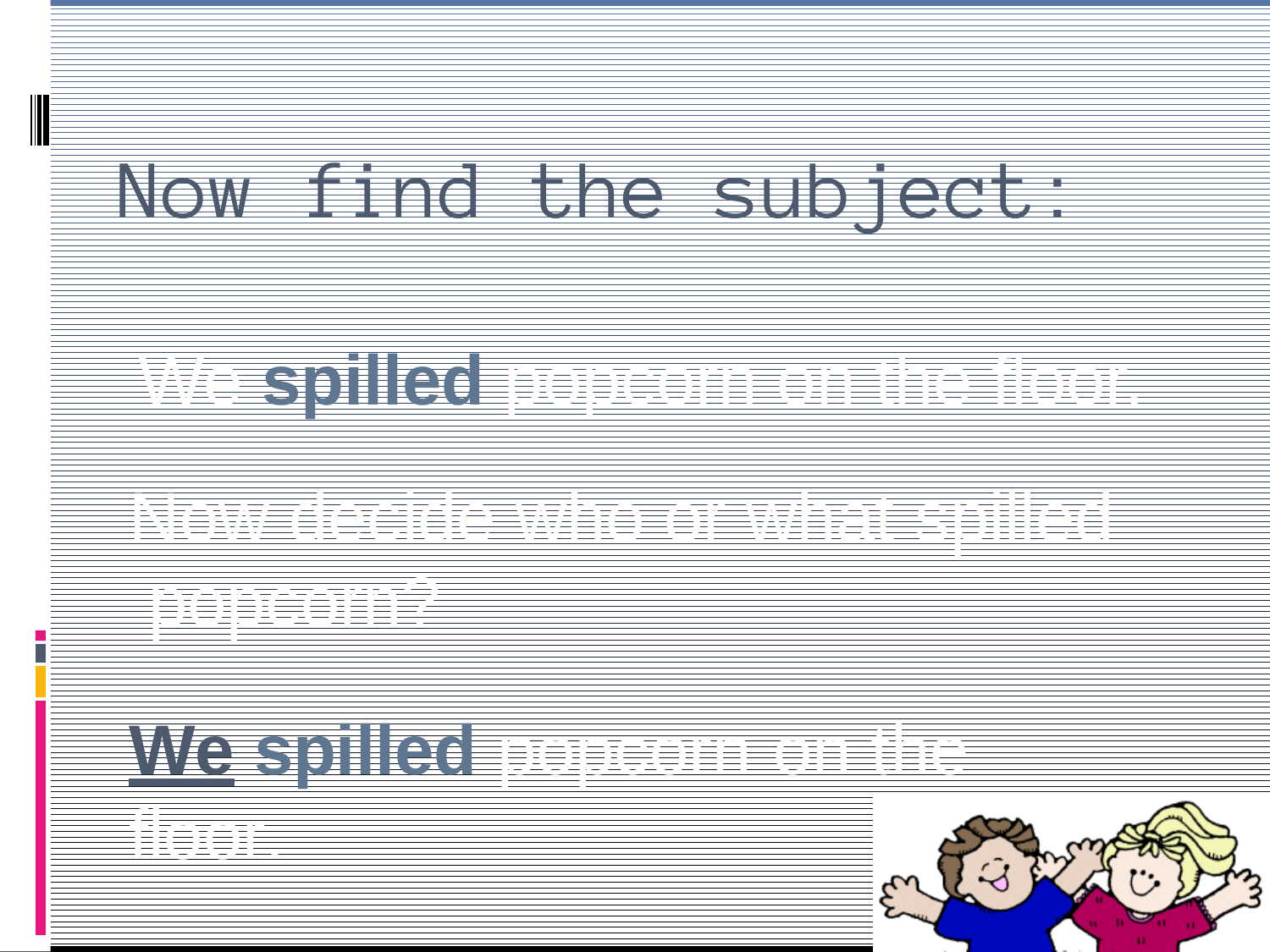

# Now find the subject:
We spilled popcorn on the floor.
Now decide who or what spilled  popcorn?
We spilled popcorn	on the	floor.